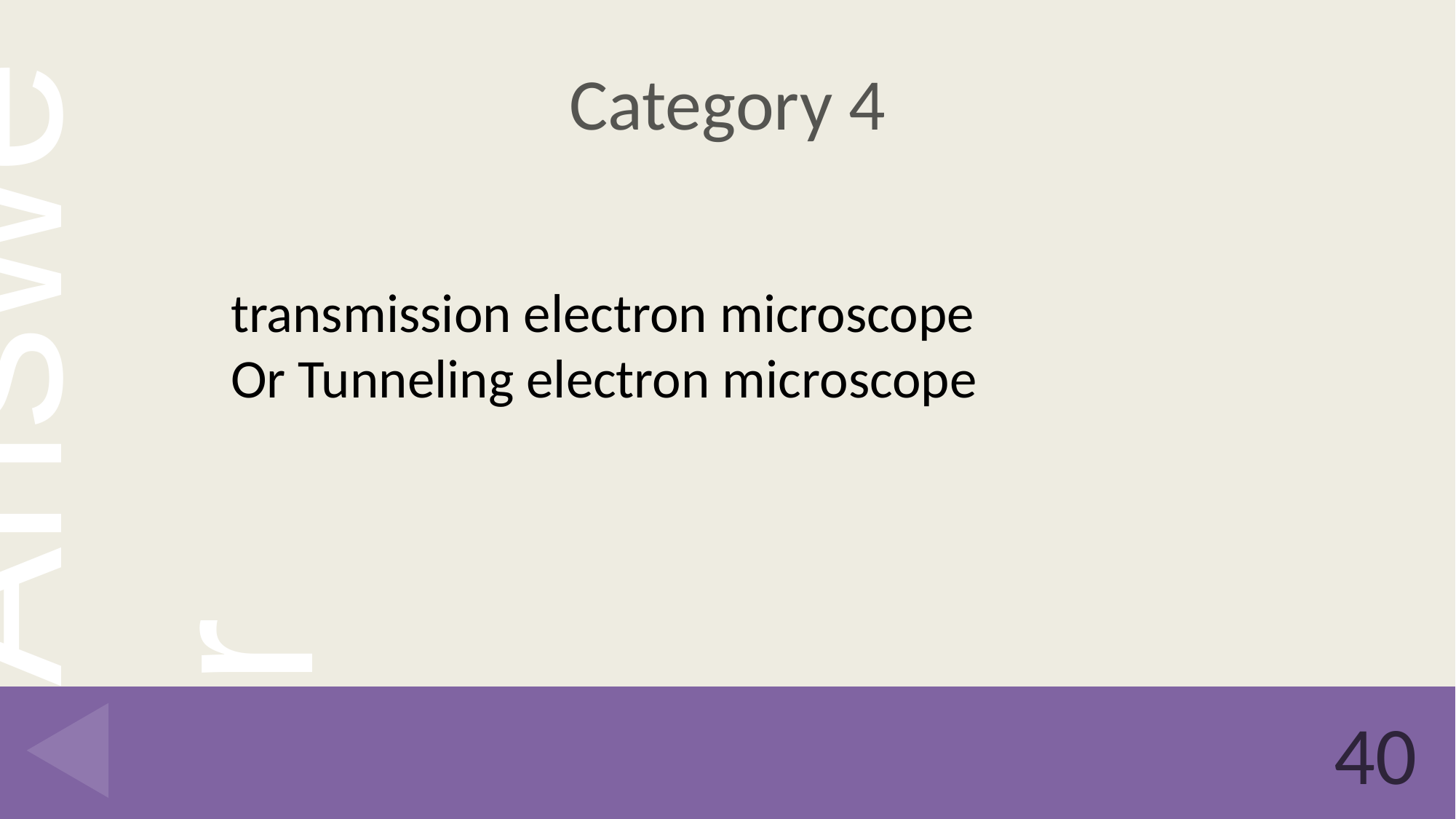

# Category 4
transmission electron microscope
Or Tunneling electron microscope
40